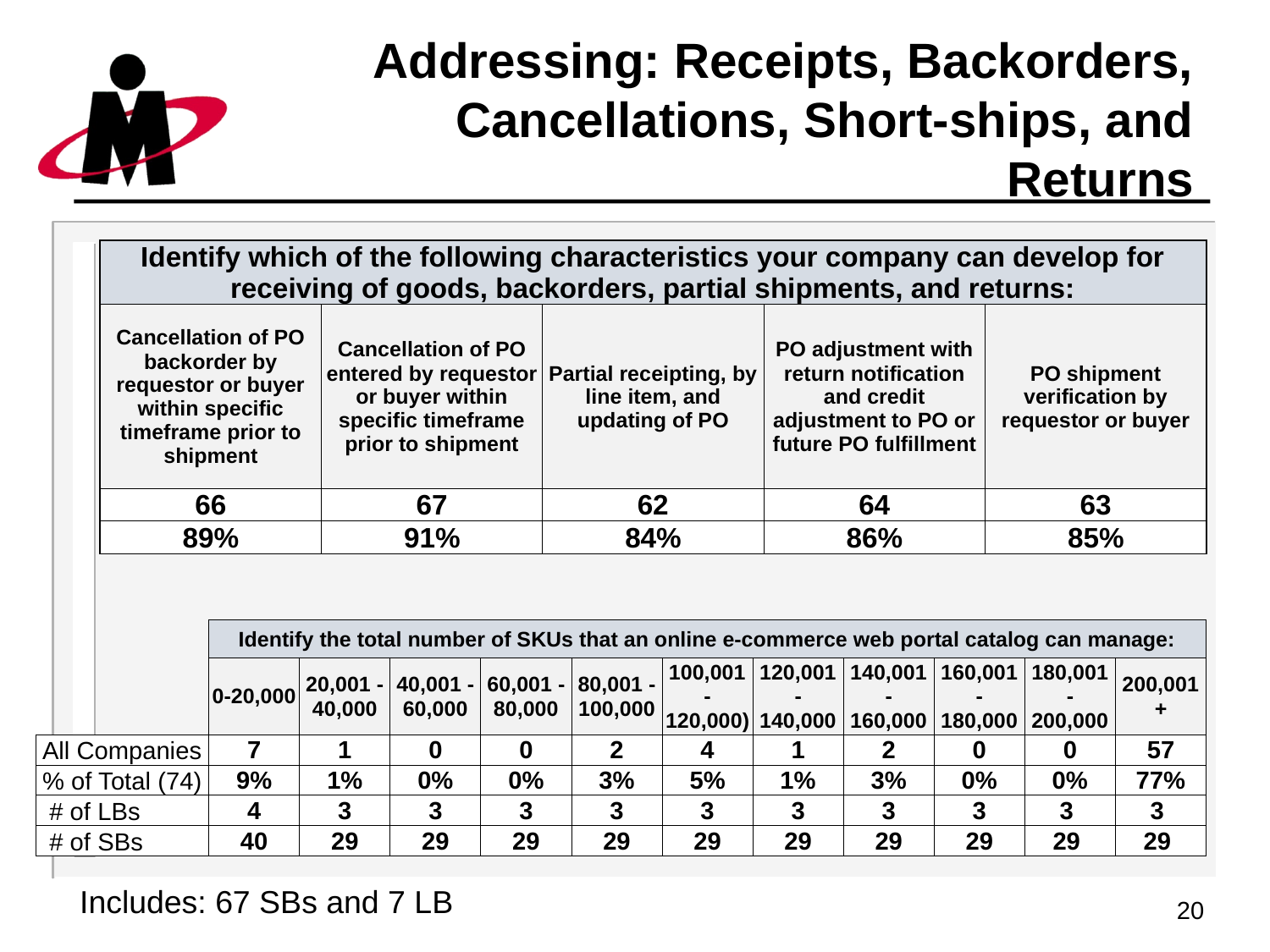

# Addressing: Receipts, Backorders, Cancellations, Short-ships, and Returns
| Identify which of the following characteristics your company can develop for receiving of goods, backorders, partial shipments, and returns: |  |  |  |  |
| --- | --- | --- | --- | --- |
| Cancellation of PO backorder by requestor or buyer within specific timeframe prior to shipment | Cancellation of PO entered by requestor or buyer within specific timeframe prior to shipment | Partial receipting, by line item, and updating of PO | PO adjustment with return notification and credit adjustment to PO or future PO fulfillment | PO shipment verification by requestor or buyer |
| 66 | 67 | 62 | 64 | 63 |
| 89% | 91% | 84% | 86% | 85% |
|  | Identify the total number of SKUs that an online e-commerce web portal catalog can manage: |  |  |  |  |  |  |  |  |  |  |
| --- | --- | --- | --- | --- | --- | --- | --- | --- | --- | --- | --- |
|  | 0-20,000 | 20,001 - 40,000 | 40,001 - 60,000 | 60,001 - 80,000 | 80,001 - 100,000 | 100,001 - 120,000) | 120,001 - 140,000 | 140,001 - 160,000 | 160,001 - 180,000 | 180,001 - 200,000 | 200,001 + |
| All Companies | 7 | 1 | 0 | 0 | 2 | 4 | 1 | 2 | 0 | 0 | 57 |
| % of Total (74) | 9% | 1% | 0% | 0% | 3% | 5% | 1% | 3% | 0% | 0% | 77% |
| # of LBs | 4 | 3 | 3 | 3 | 3 | 3 | 3 | 3 | 3 | 3 | 3 |
| # of SBs | 40 | 29 | 29 | 29 | 29 | 29 | 29 | 29 | 29 | 29 | 29 |
Includes: 67 SBs and 7 LB
20